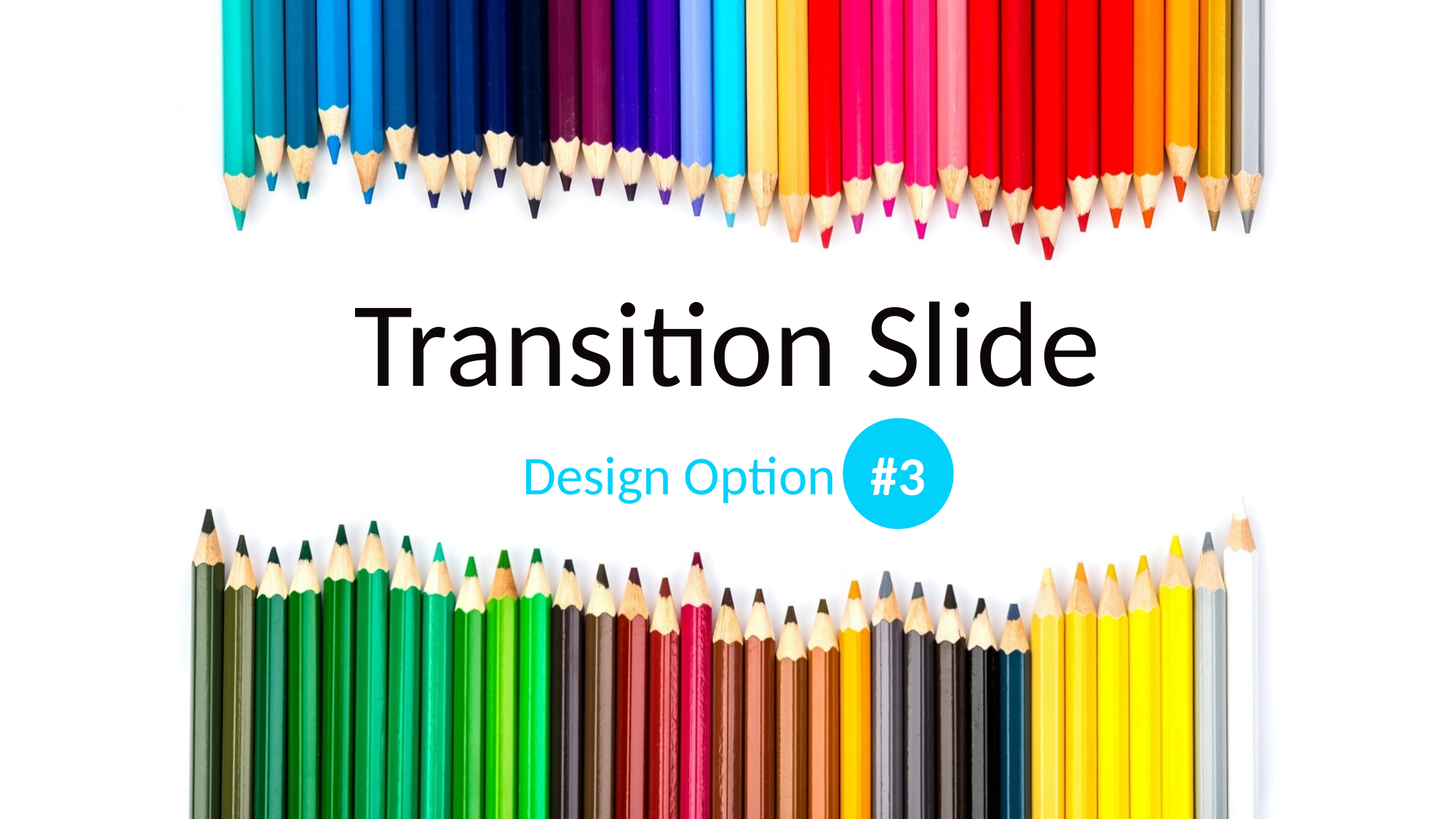

# Transition Slide
#3
Design Option #3 -